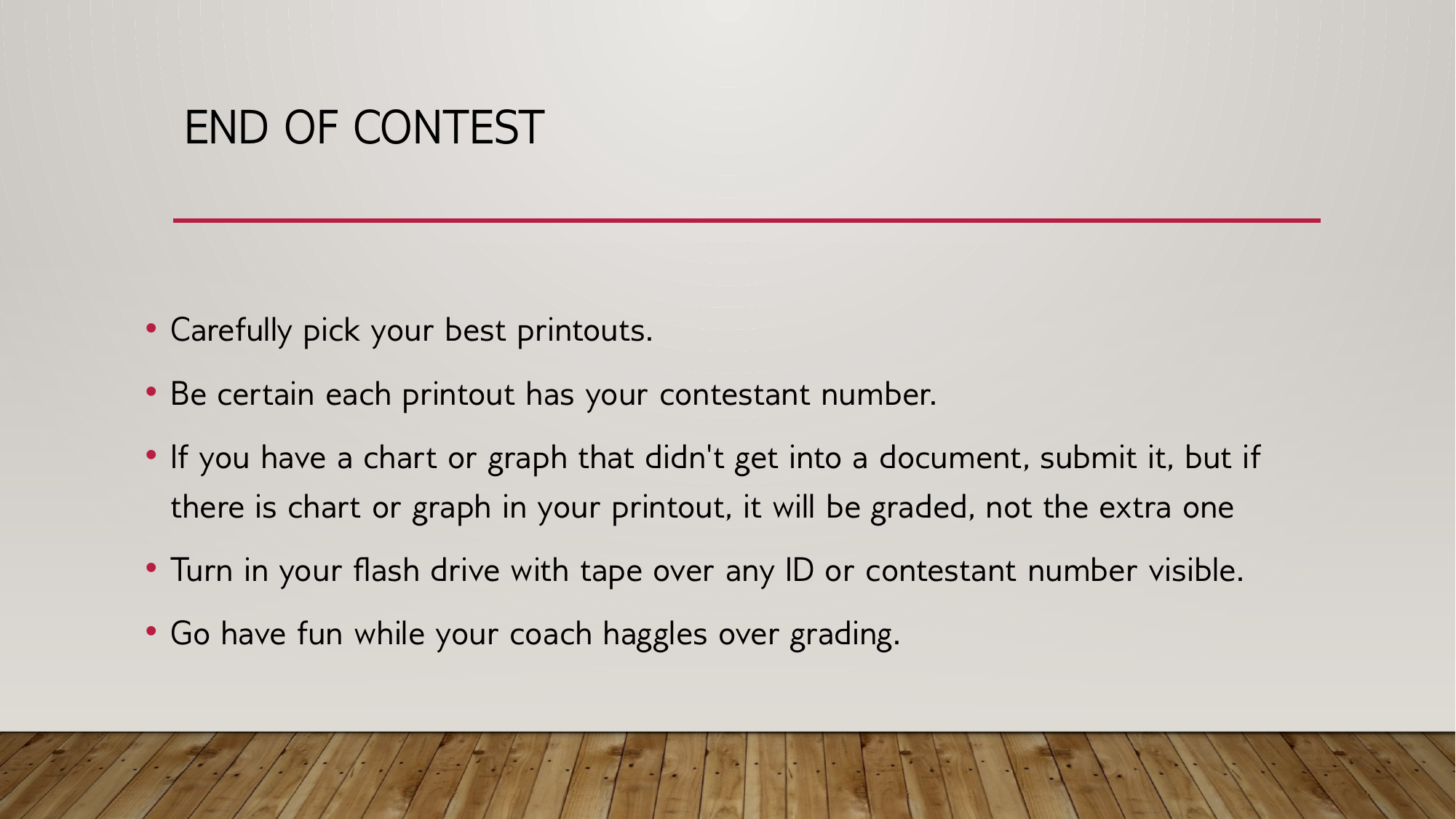

# END OF CONTEST
Carefully pick your best printouts.
Be certain each printout has your contestant number.
If you have a chart or graph that didn't get into a document, submit it, but if there is chart or graph in your printout, it will be graded, not the extra one
Turn in your flash drive with tape over any ID or contestant number visible.
Go have fun while your coach haggles over grading.